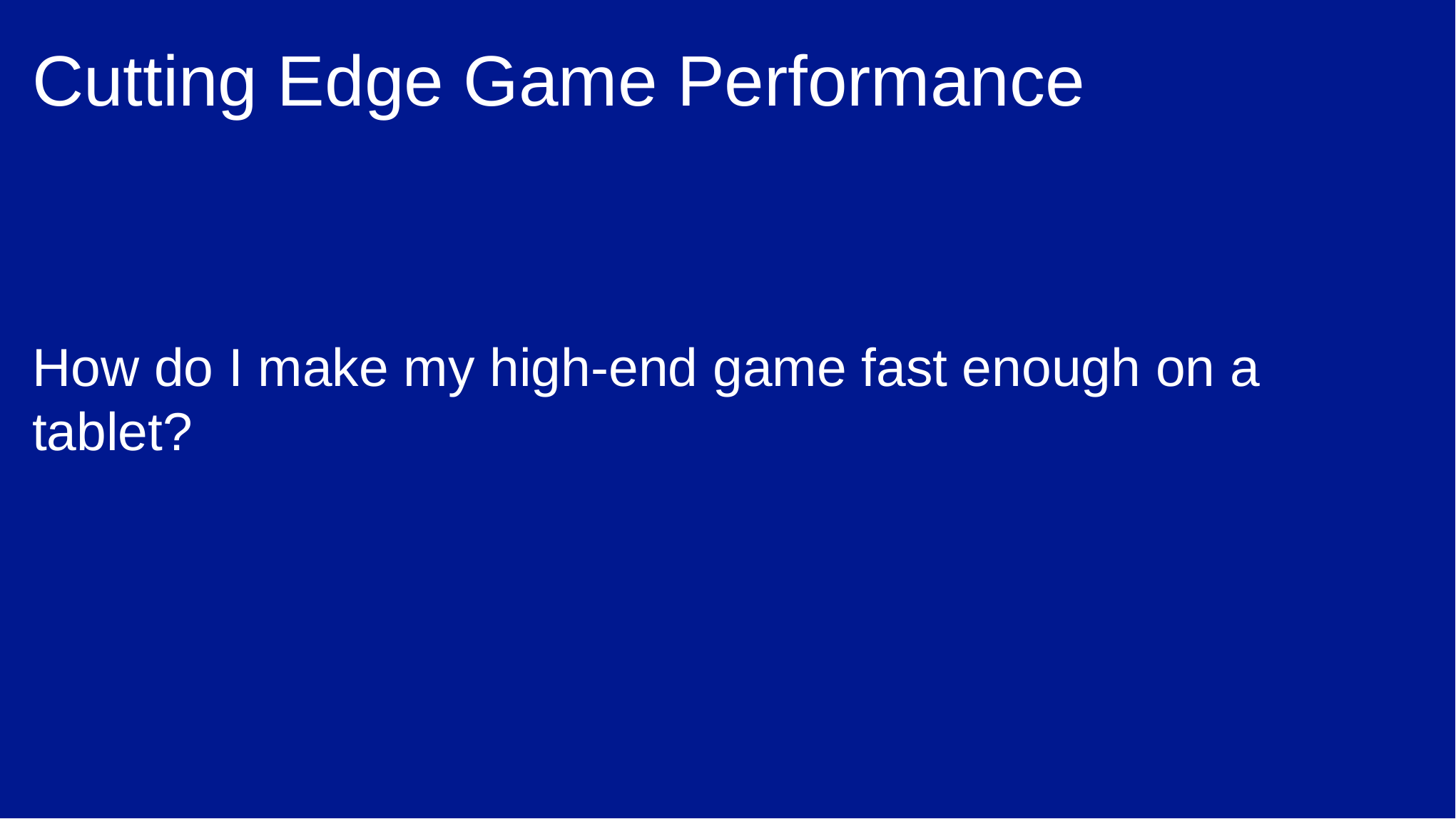

# Cutting Edge Game Performance
How do I make my high-end game fast enough on a tablet?